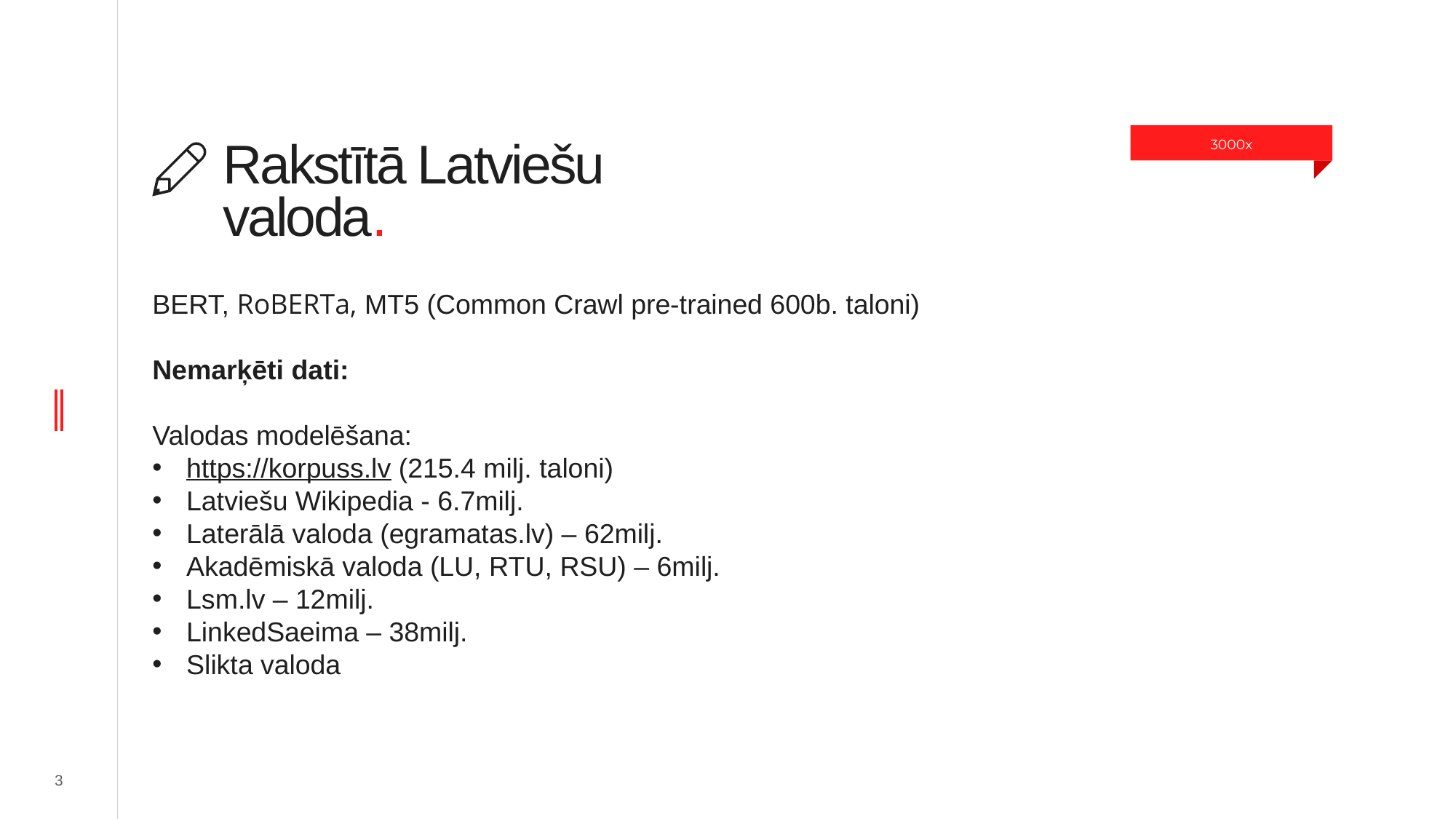

# Rakstītā Latviešu valoda.
3000x

BERT, RoBERTa, MT5 (Common Crawl pre-trained 600b. taloni)

Nemarķēti dati:

Valodas modelēšana:
https://korpuss.lv (215.4 milj. taloni)
Latviešu Wikipedia - 6.7milj.
Laterālā valoda (egramatas.lv) – 62milj.
Akadēmiskā valoda (LU, RTU, RSU) – 6milj.
Lsm.lv – 12milj.
LinkedSaeima – 38milj.
Slikta valoda

3